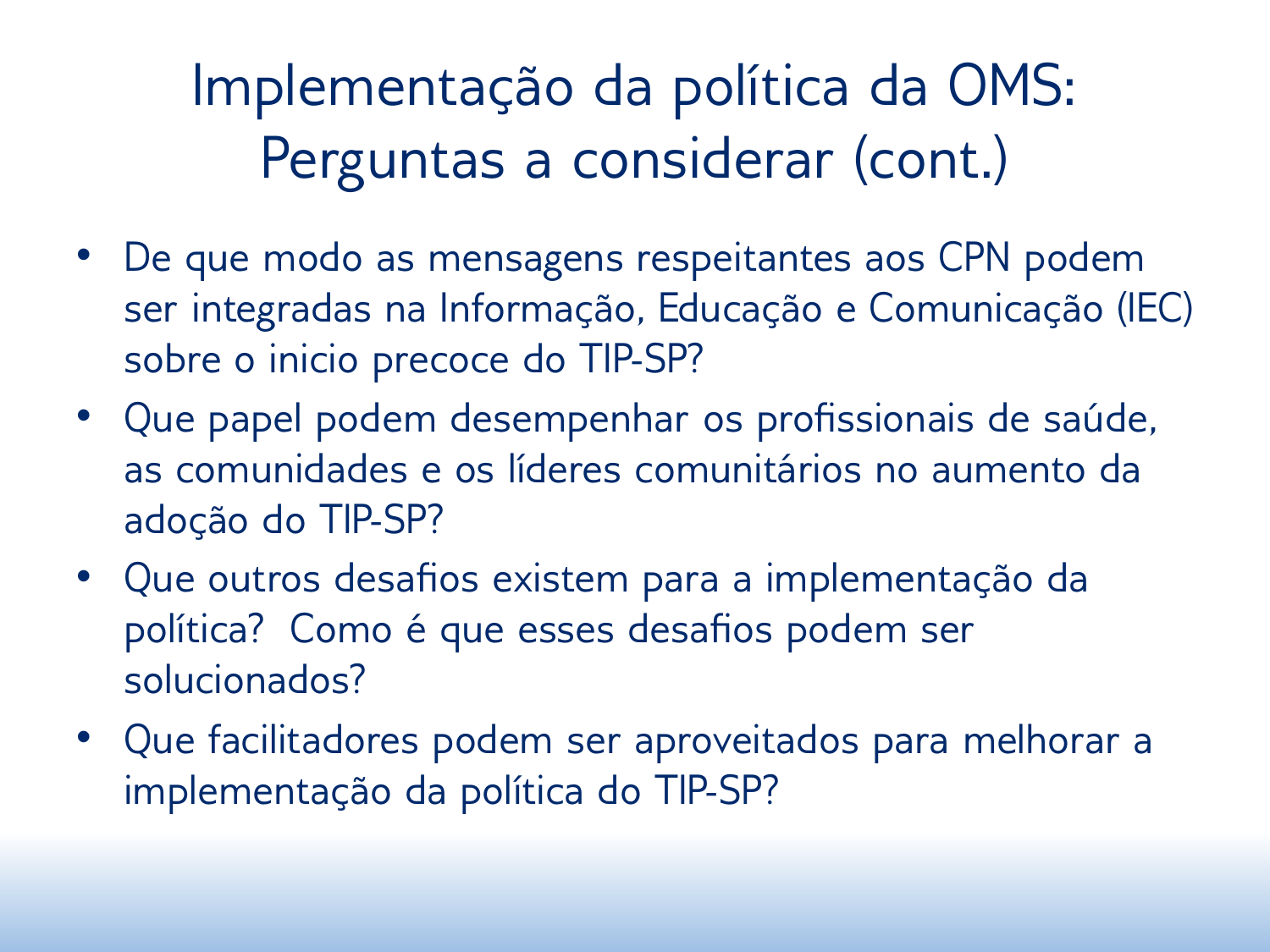

# Implementação da política da OMS: Perguntas a considerar (cont.)
De que modo as mensagens respeitantes aos CPN podem ser integradas na Informação, Educação e Comunicação (IEC) sobre o inicio precoce do TIP-SP?
Que papel podem desempenhar os profissionais de saúde, as comunidades e os líderes comunitários no aumento da adoção do TIP-SP?
Que outros desafios existem para a implementação da política?  Como é que esses desafios podem ser solucionados?
Que facilitadores podem ser aproveitados para melhorar a implementação da política do TIP-SP?